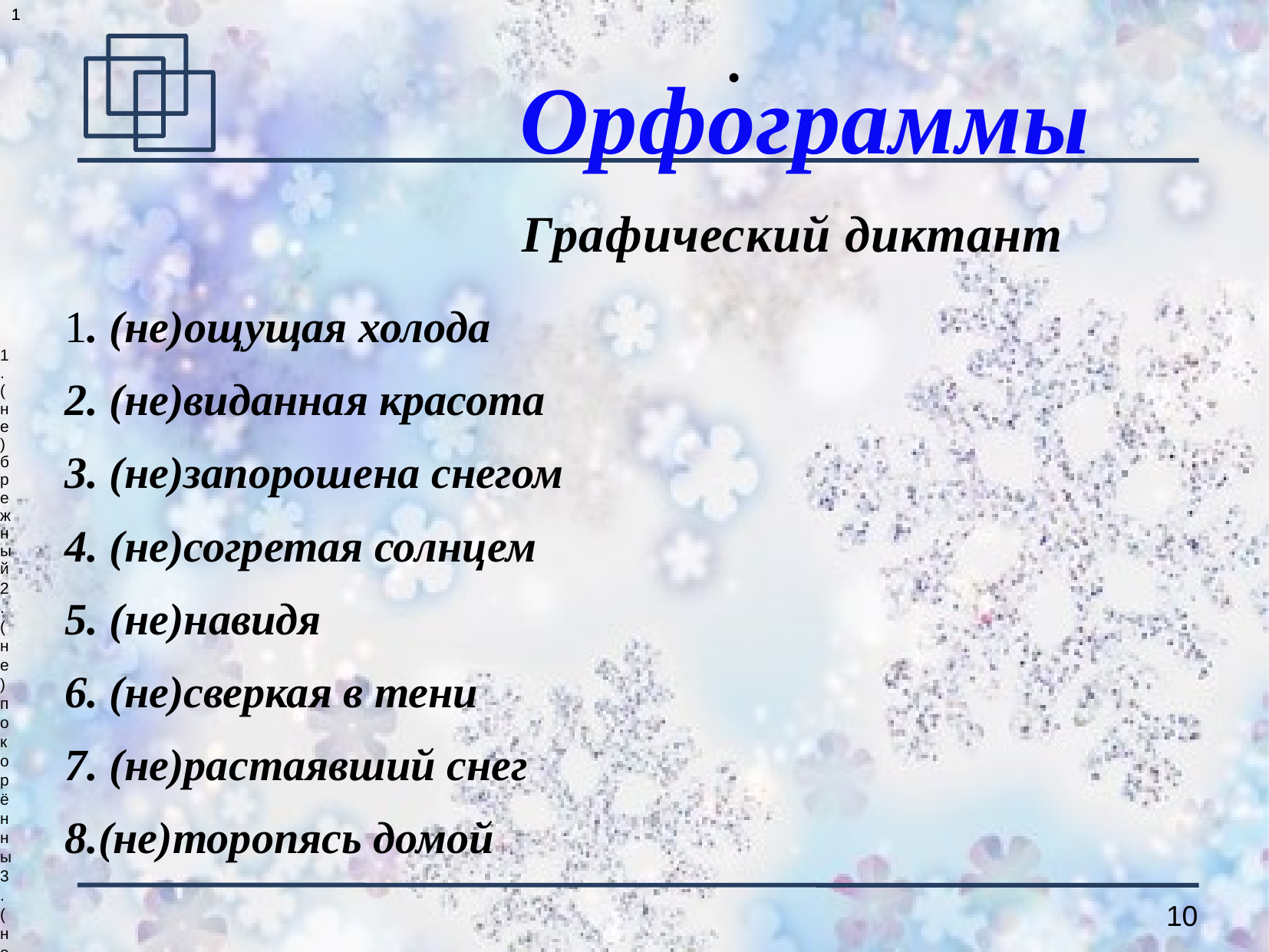

1
1
# .
Орфограммы
Графический диктант
1. (не) брежный
2. (не) покорённы
3. (не) застроен
4. (не) вспаханный
5. (не) виданный
6. (не) навидя
7. (не) спеша
8. (не) просмотренный мною
9. (не) сверкая
10. (не) стуча
| 1. (не)ощущая холода 2. (не)виданная красота 3. (не)запорошена снегом 4. (не)согретая солнцем 5. (не)навидя 6. (не)сверкая в тени 7. (не)растаявший снег 8.(не)торопясь домой |  |
| --- | --- |